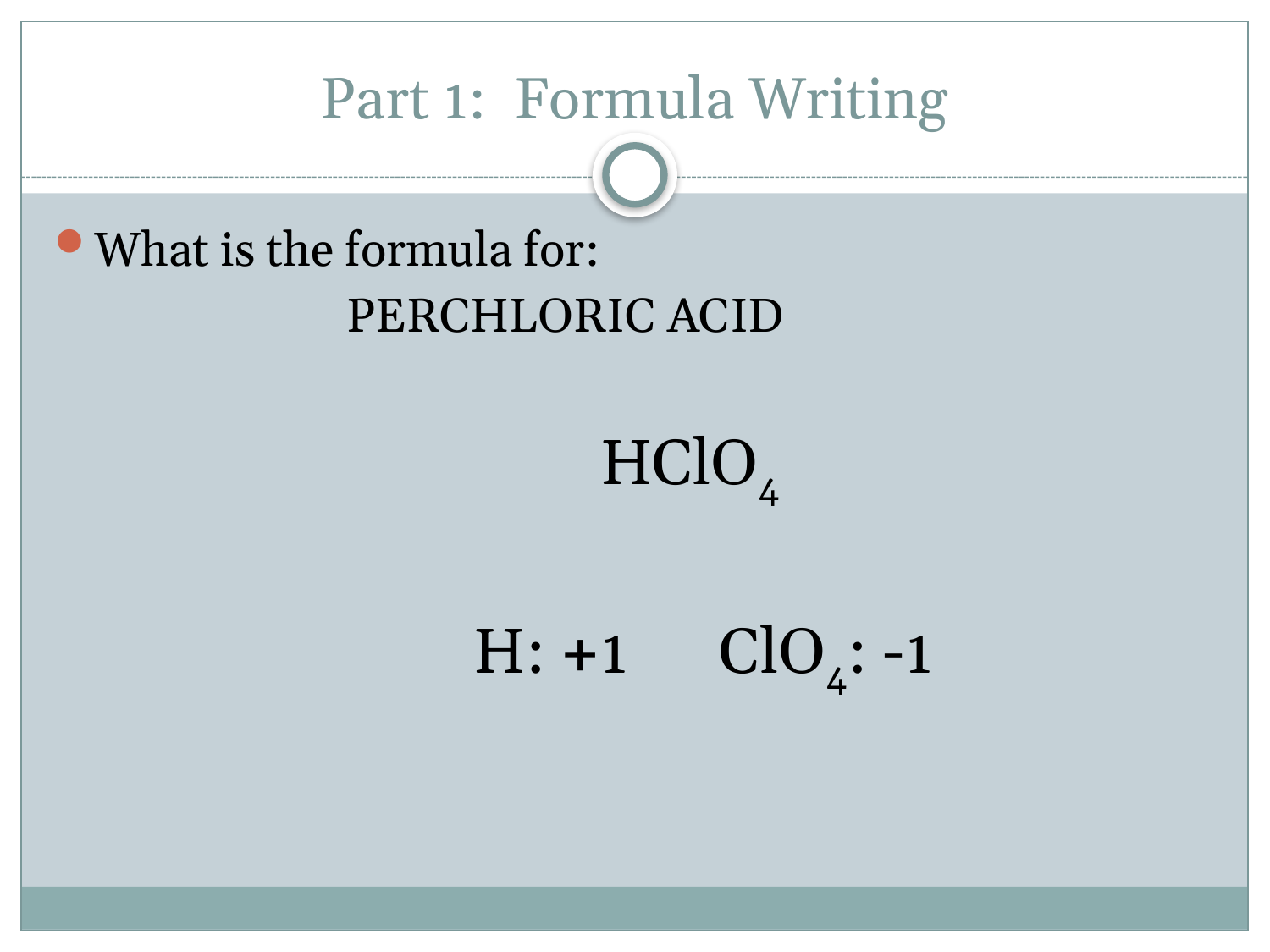

# Part 1:  Formula Writing
What is the formula for:
			PERCHLORIC ACID

					HClO4

				H: +1      ClO4: -1